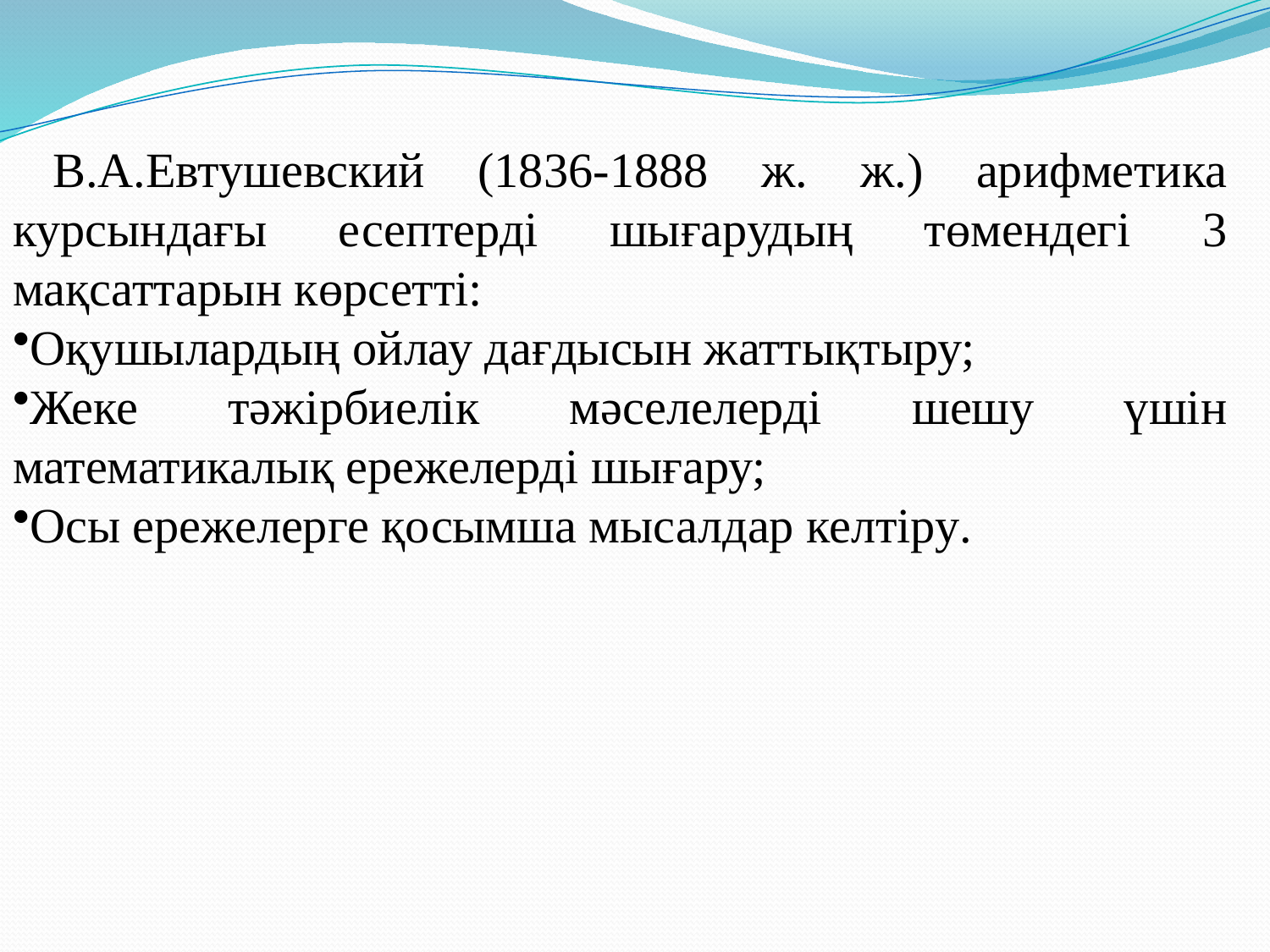

В.А.Евтушевский (1836-1888 ж. ж.) арифметика курсындағы есептерді шығарудың төмендегі 3 мақсаттарын көрсетті:
Оқушылардың ойлау дағдысын жаттықтыру;
Жеке тәжірбиелік мәселелерді шешу үшін математикалық ережелерді шығару;
Осы ережелерге қосымша мысалдар келтіру.